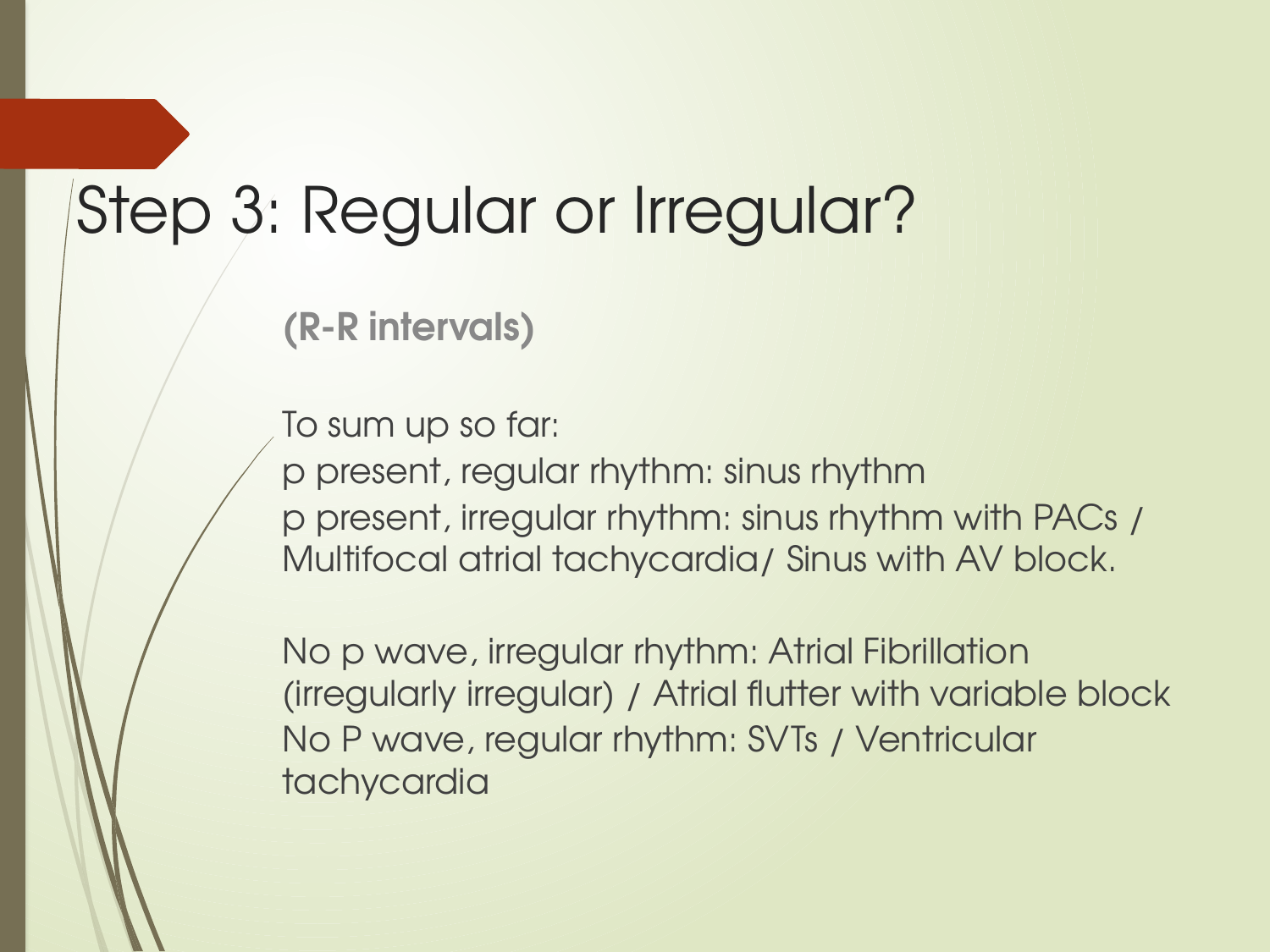

# Step 3: Regular or Irregular?
(R-R intervals)

To sum up so far:
p present, regular rhythm: sinus rhythm
p present, irregular rhythm: sinus rhythm with PACs / Multifocal atrial tachycardia/ Sinus with AV block.

No p wave, irregular rhythm: Atrial Fibrillation (irregularly irregular) / Atrial flutter with variable block
No P wave, regular rhythm: SVTs / Ventricular tachycardia